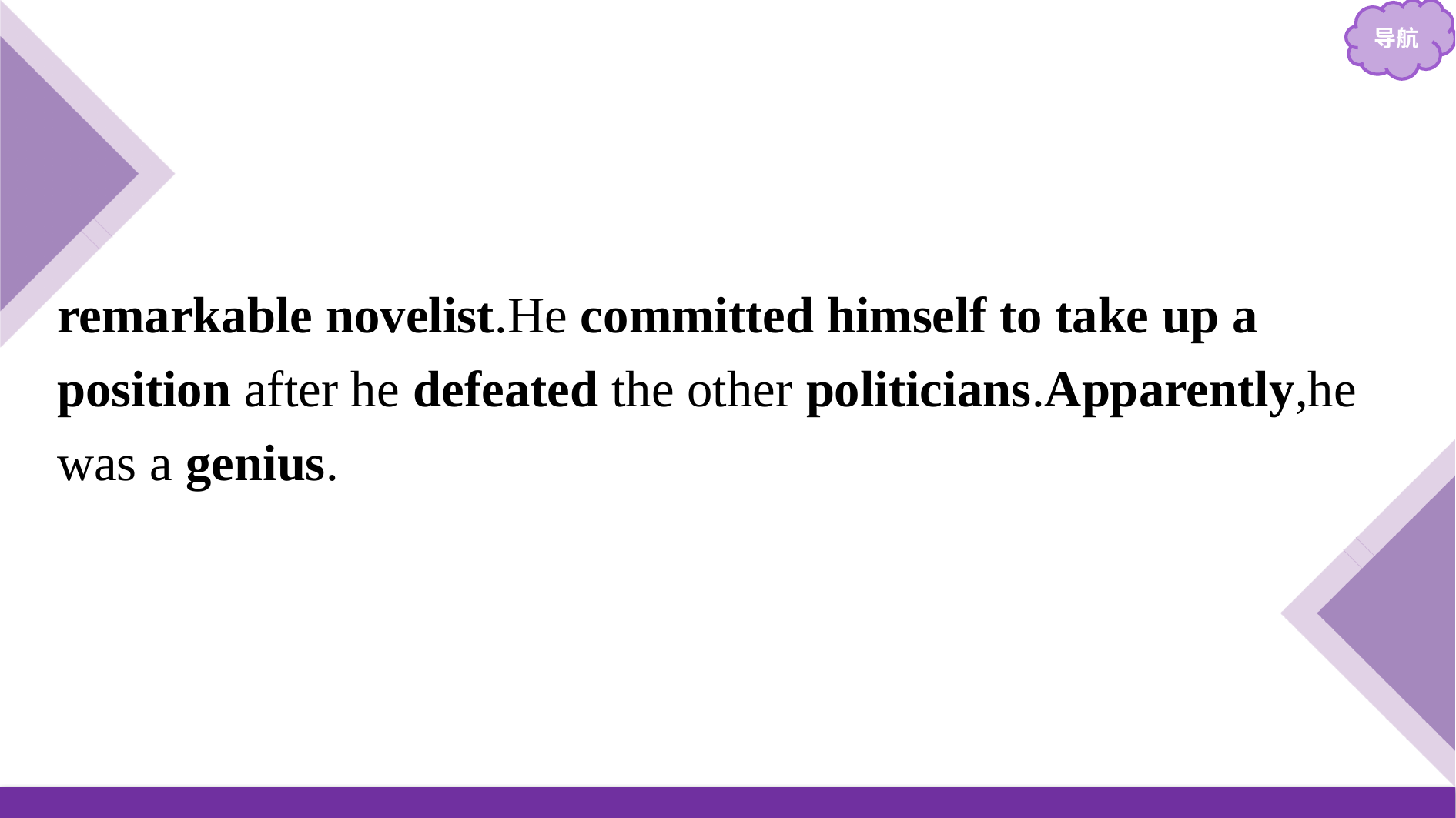

remarkable novelist.He committed himself to take up a position after he defeated the other politicians.Apparently,he was a genius.